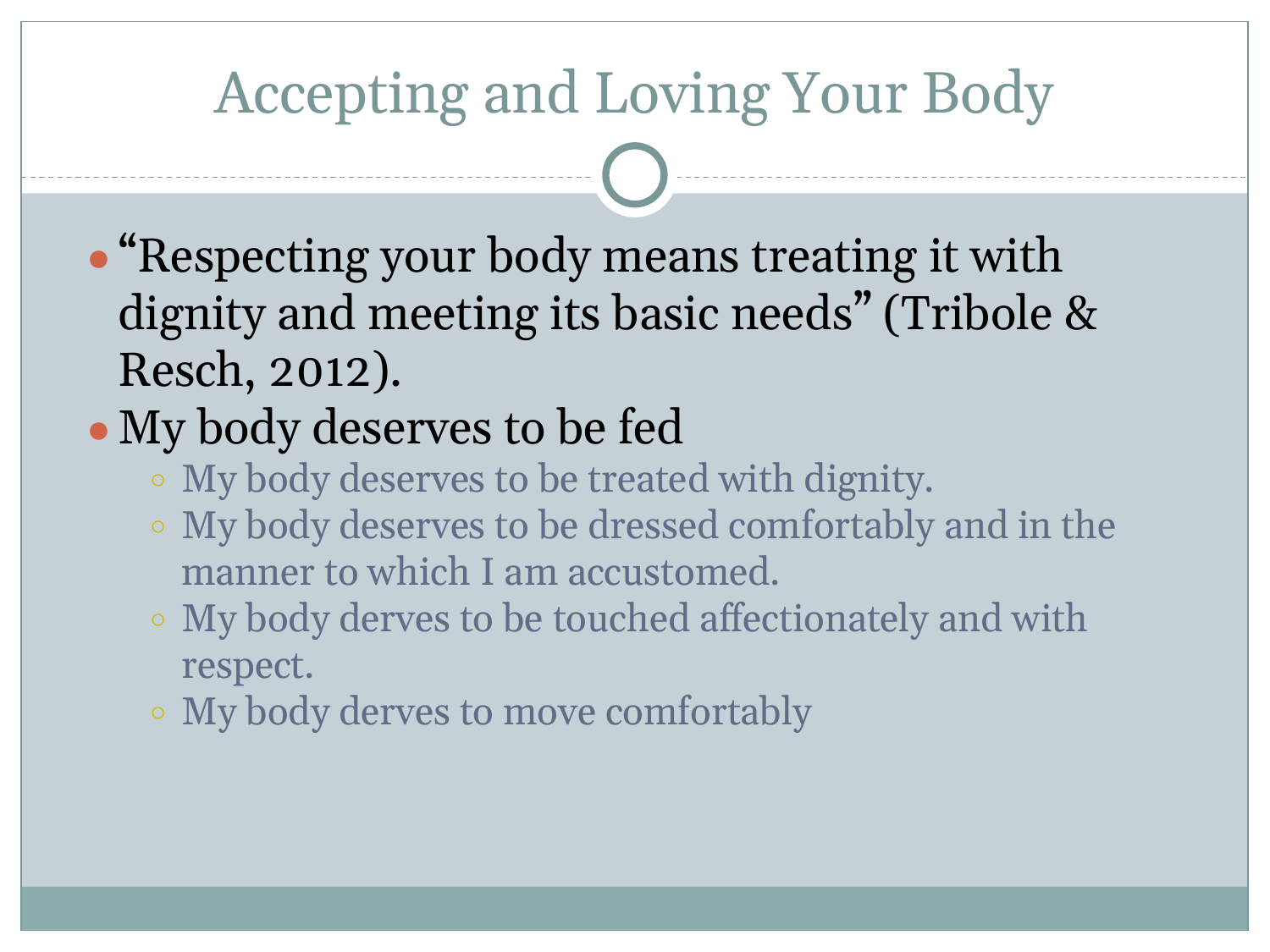

# Accepting and Loving Your Body
“Respecting your body means treating it with dignity and meeting its basic needs” (Tribole & Resch, 2012).
My body deserves to be fed
My body deserves to be treated with dignity.
My body deserves to be dressed comfortably and in the manner to which I am accustomed.
My body derves to be touched affectionately and with respect.
My body derves to move comfortably